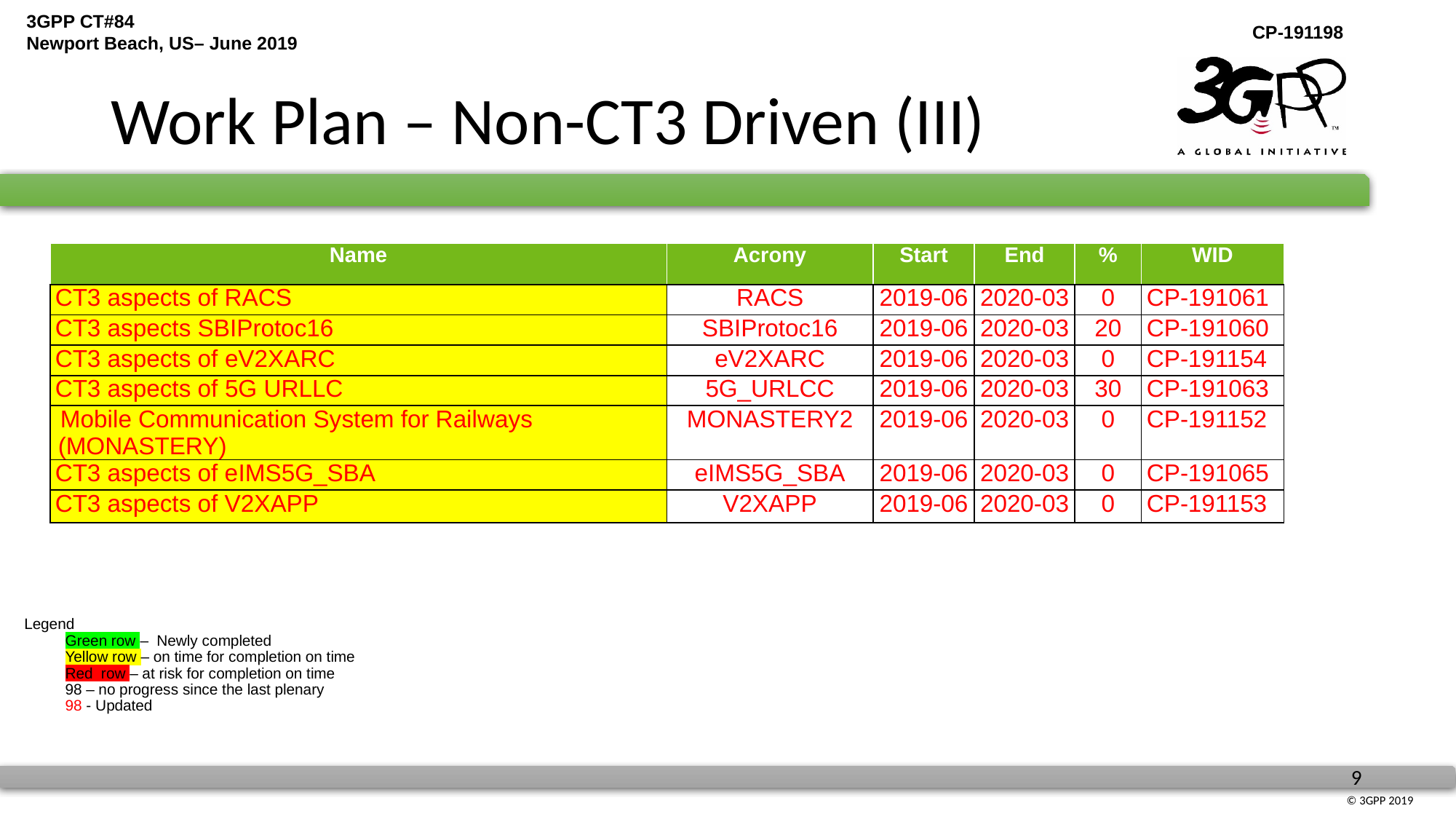

# Work Plan – Non-CT3 Driven (III)
| Name | Acrony | Start | End | % | WID |
| --- | --- | --- | --- | --- | --- |
| CT3 aspects of RACS | RACS | 2019-06 | 2020-03 | 0 | CP-191061 |
| CT3 aspects SBIProtoc16 | SBIProtoc16 | 2019-06 | 2020-03 | 20 | CP-191060 |
| CT3 aspects of eV2XARC | eV2XARC | 2019-06 | 2020-03 | 0 | CP-191154 |
| CT3 aspects of 5G URLLC | 5G\_URLCC | 2019-06 | 2020-03 | 30 | CP-191063 |
| Mobile Communication System for Railways (MONASTERY) | MONASTERY2 | 2019-06 | 2020-03 | 0 | CP-191152 |
| CT3 aspects of eIMS5G\_SBA | eIMS5G\_SBA | 2019-06 | 2020-03 | 0 | CP-191065 |
| CT3 aspects of V2XAPP | V2XAPP | 2019-06 | 2020-03 | 0 | CP-191153 |
Legend
Green row –  Newly completed
	Yellow row – on time for completion on time
Red  row – at risk for completion on time
	98 – no progress since the last plenary
	98 - Updated